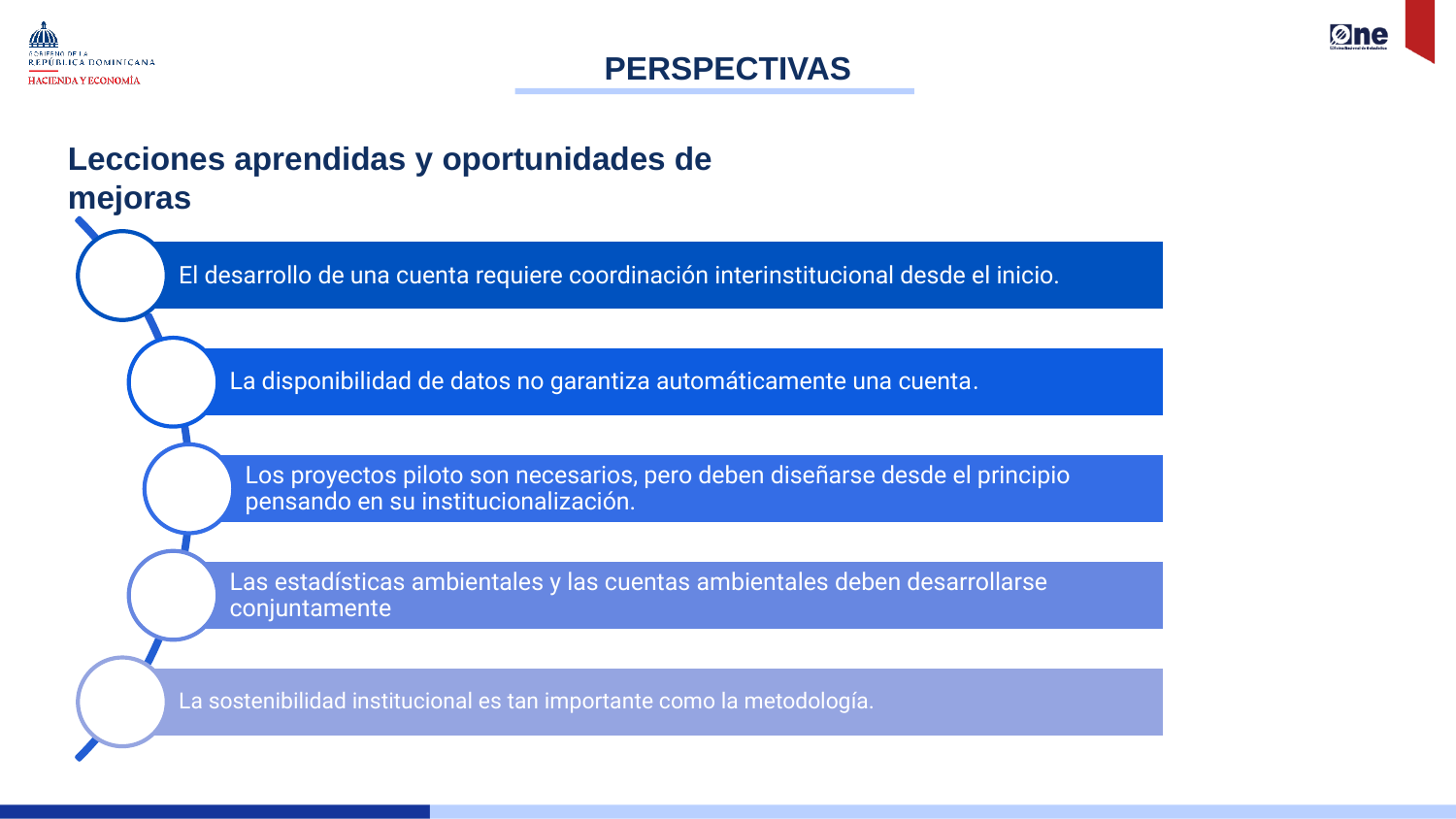

# PERSPECTIVAS

Lecciones aprendidas y oportunidades de mejoras
El desarrollo de una cuenta requiere coordinación interinstitucional desde el inicio.
La disponibilidad de datos no garantiza automáticamente una cuenta.
Los proyectos piloto son necesarios, pero deben diseñarse desde el principio pensando en su institucionalización.
Las estadísticas ambientales y las cuentas ambientales deben desarrollarse conjuntamente
La sostenibilidad institucional es tan importante como la metodología.